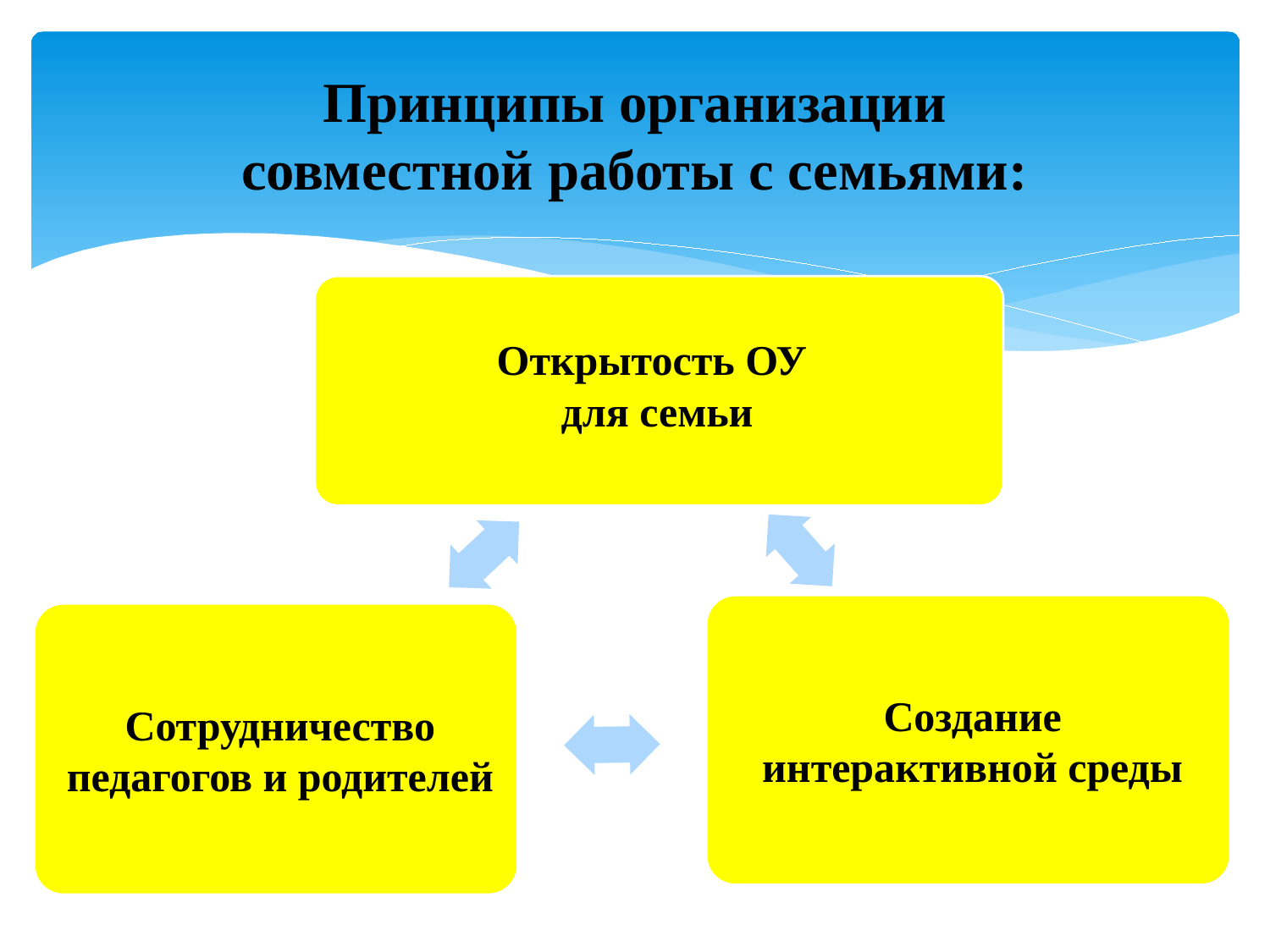

# Принципы организации совместной работы с семьями:

Открытость ОУ
для семьи

Создание интерактивной среды

Сотрудничество педагогов и родителей